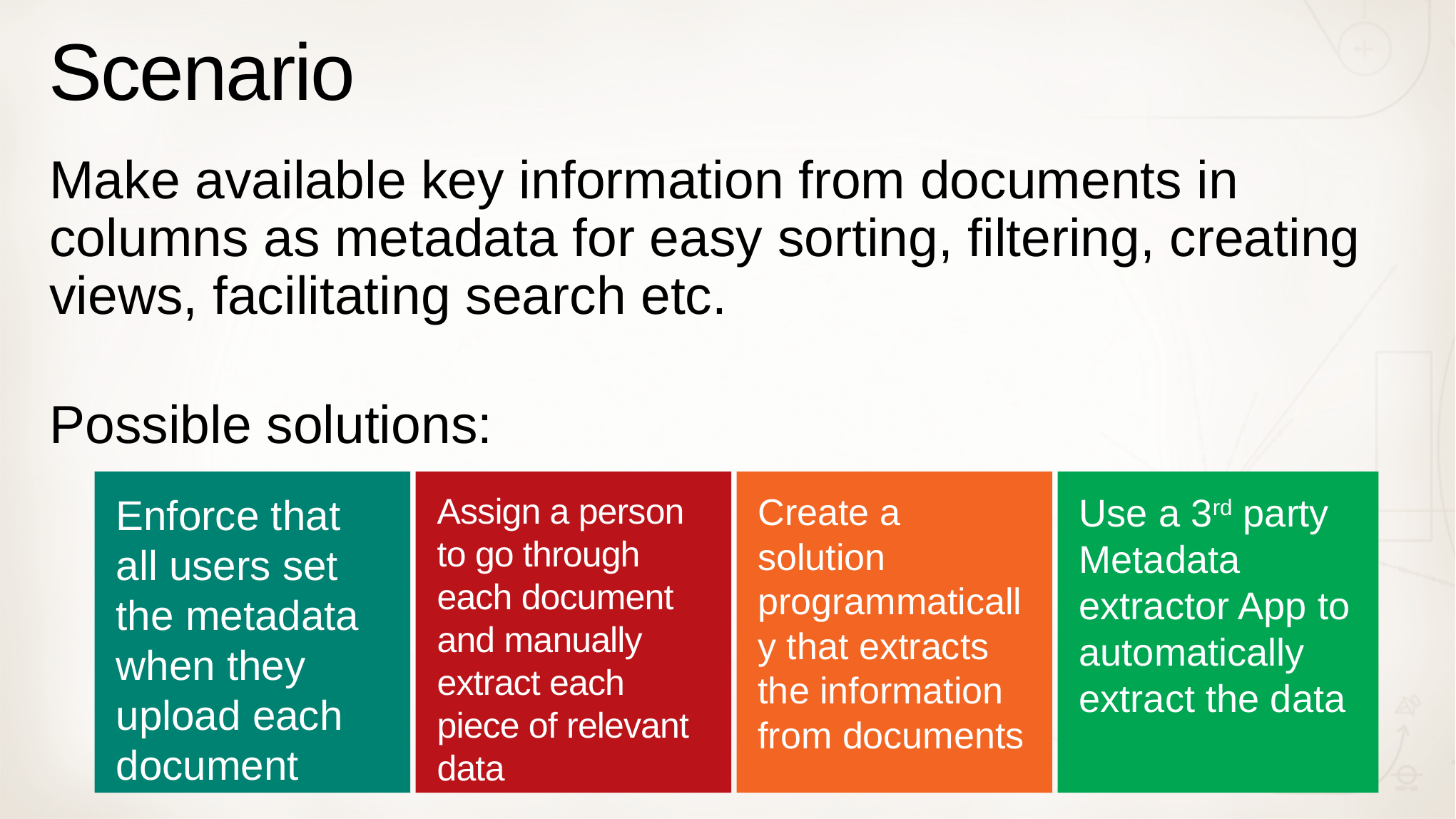

# Scenario
Make available key information from documents in columns as metadata for easy sorting, filtering, creating views, facilitating search etc.

Possible solutions:
Enforce that all users set the metadata when they upload each document
Assign a person to go through each document and manually extract each piece of relevant data
Create a solution programmatically that extracts the information from documents
Use a 3rd party Metadata extractor App to automatically extract the data